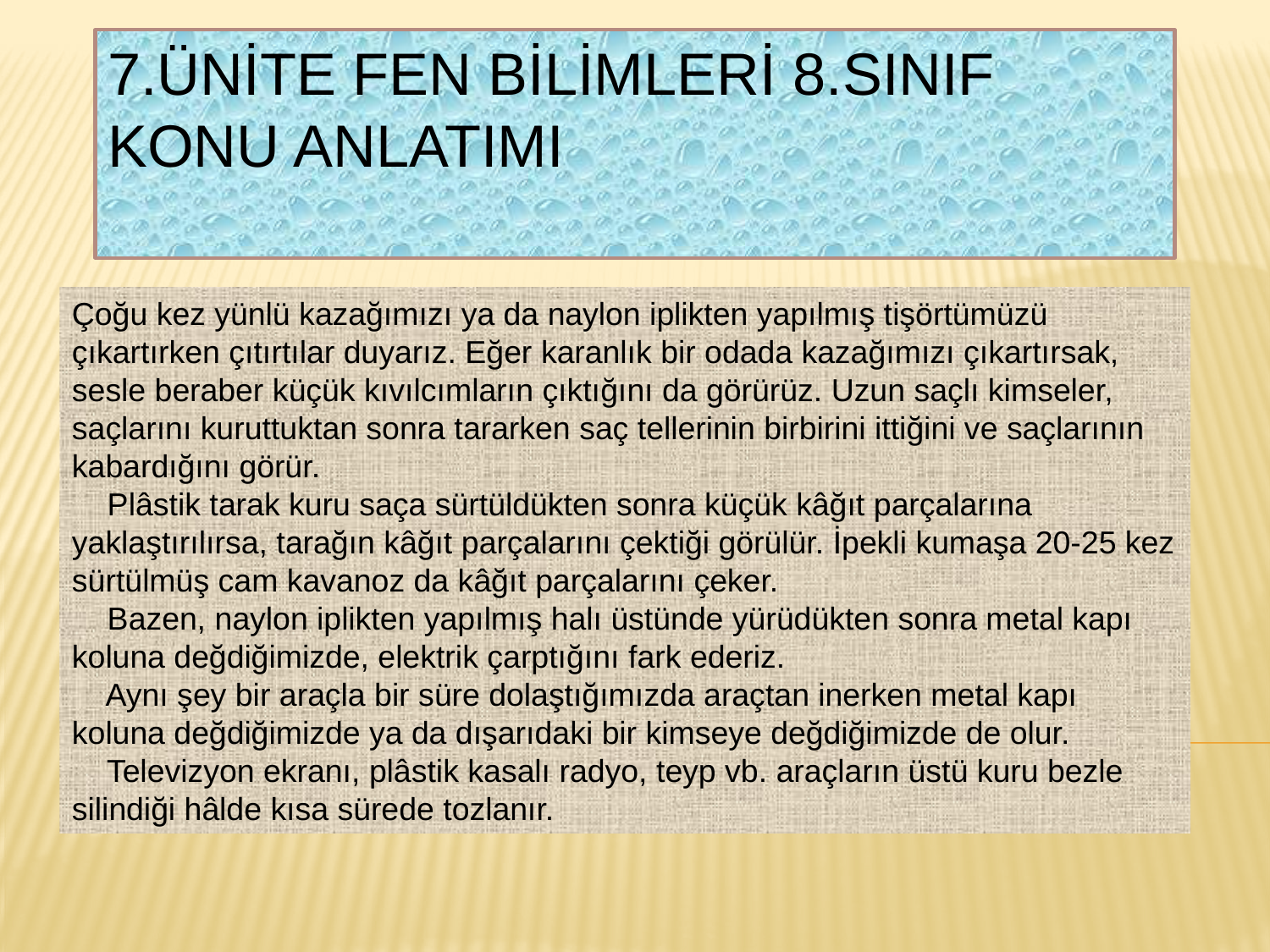

# 7.Ünite fen bilimleri 8.sınıf konu anlatımı
Çoğu kez yünlü kazağımızı ya da naylon iplikten yapılmış tişörtümüzü çıkartırken çıtırtılar duyarız. Eğer karanlık bir odada kazağımızı çıkartırsak, sesle beraber küçük kıvılcımların çıktığını da görürüz. Uzun saçlı kimseler, saçlarını kuruttuktan sonra tararken saç tellerinin birbirini ittiğini ve saçlarının kabardığını görür.
    Plâstik tarak kuru saça sürtüldükten sonra küçük kâğıt parçalarına yaklaştırılırsa, tarağın kâğıt parçalarını çektiği görülür. İpekli kumaşa 20-25 kez sürtülmüş cam kavanoz da kâğıt parçalarını çeker. 
    Bazen, naylon iplikten yapılmış halı üstünde yürüdükten sonra metal kapı koluna değdiğimizde, elektrik çarptığını fark ederiz.
    Aynı şey bir araçla bir süre dolaştığımızda araçtan inerken metal kapı koluna değdiğimizde ya da dışarıdaki bir kimseye değdiğimizde de olur. 
    Televizyon ekranı, plâstik kasalı radyo, teyp vb. araçların üstü kuru bezle silindiği hâlde kısa sürede tozlanır.